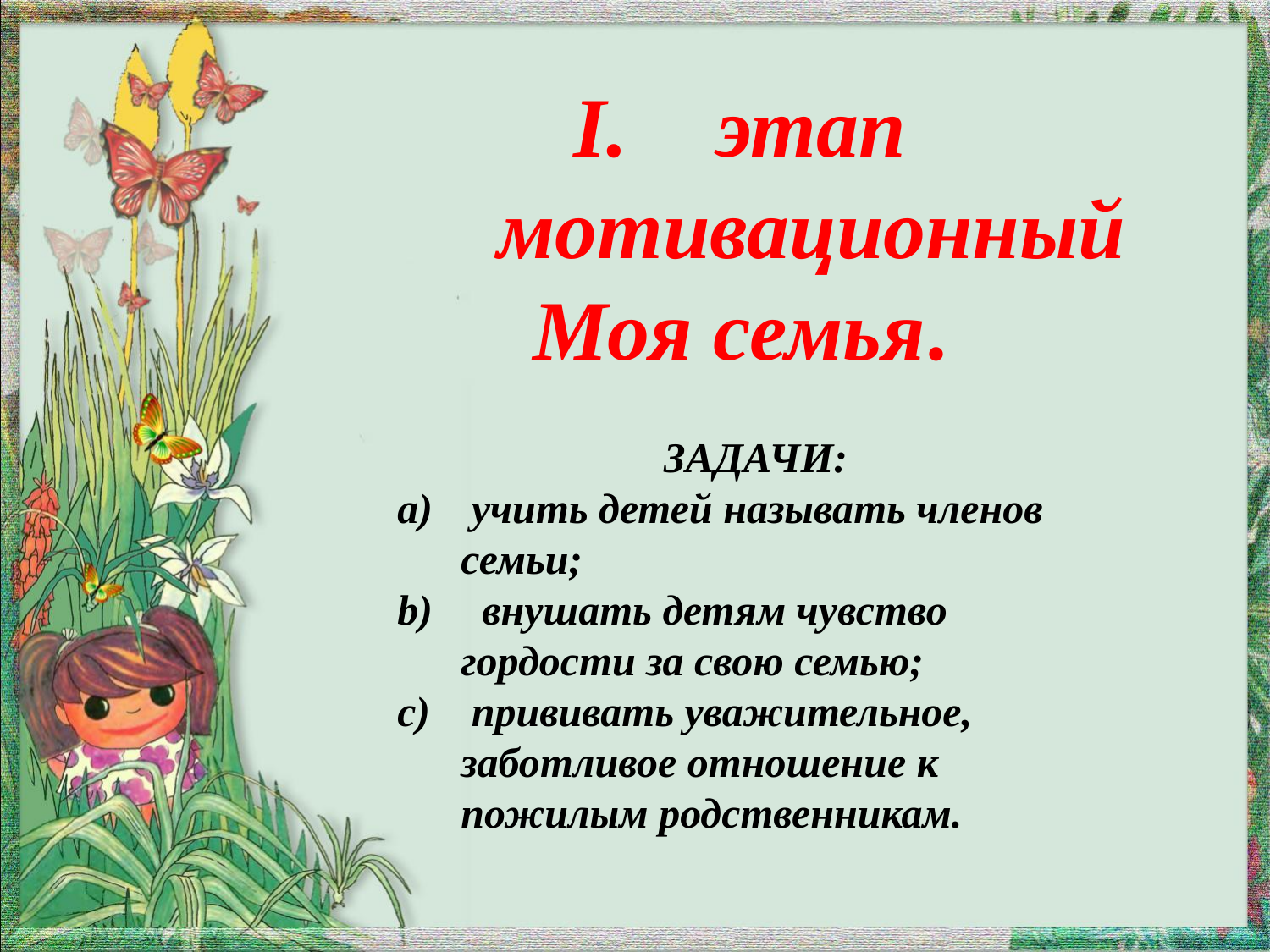

этап мотивационный
 Моя семья.
ЗАДАЧИ:
 учить детей называть членов семьи;
  внушать детям чувство гордости за свою семью;
 прививать уважительное, заботливое отношение к пожилым родственникам.